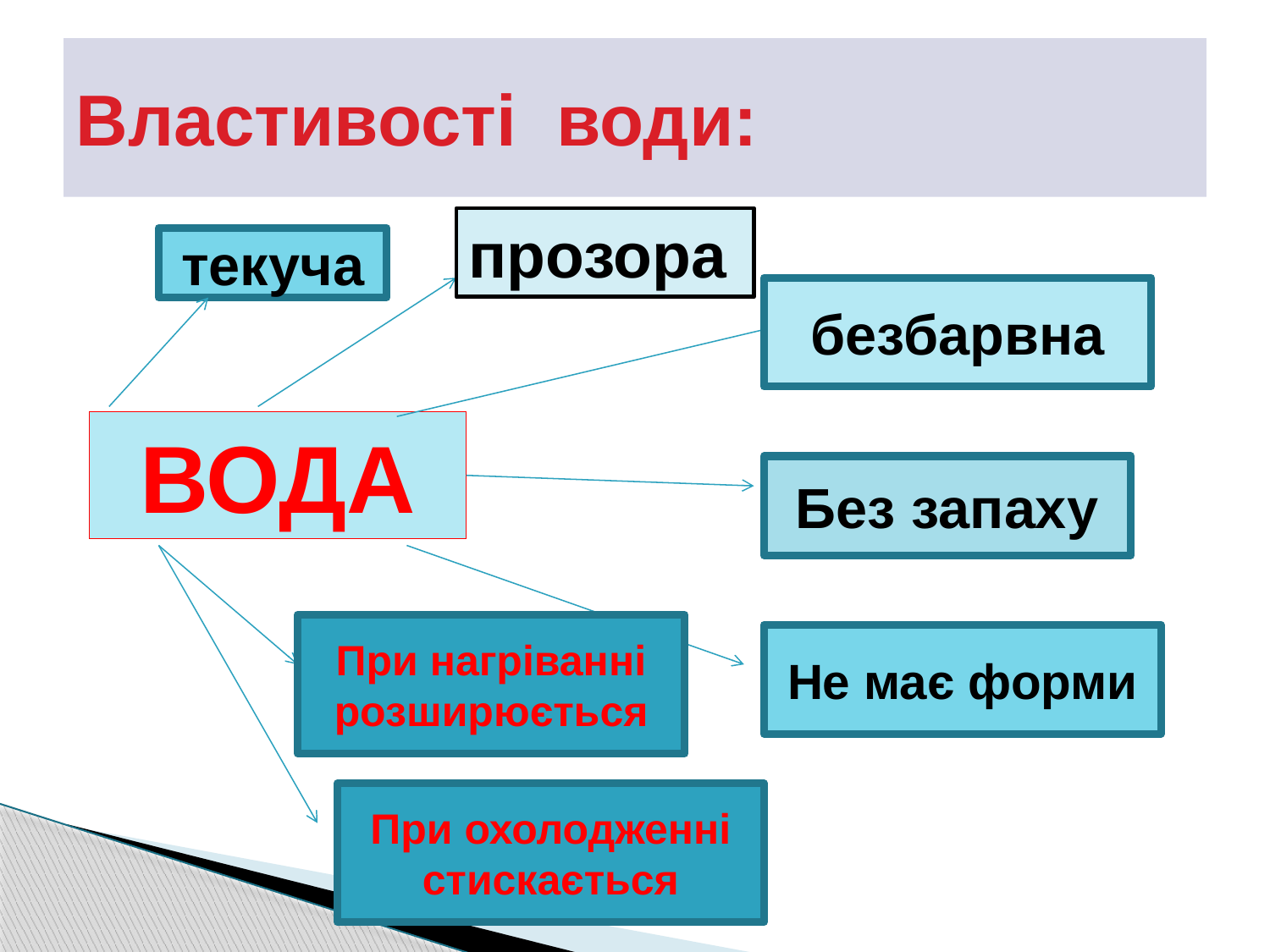

# Властивості  води:

прозора
текуча
безбарвна
вода
Без запаху
При нагріванні розширюється
Не має форми
При охолодженні стискається